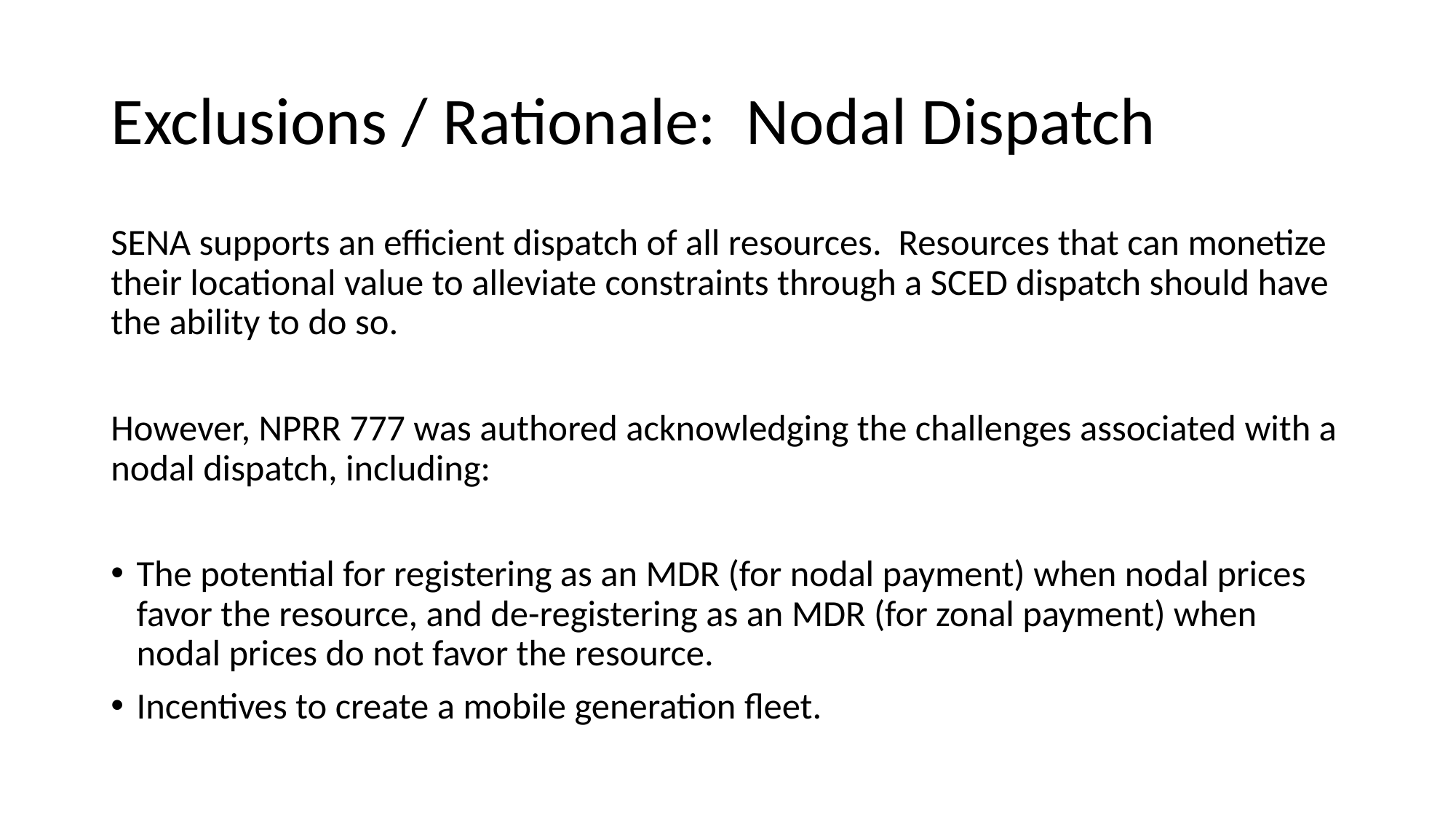

# Exclusions / Rationale:  Nodal Dispatch
SENA supports an efficient dispatch of all resources.  Resources that can monetize their locational value to alleviate constraints through a SCED dispatch should have the ability to do so.

However, NPRR 777 was authored acknowledging the challenges associated with a nodal dispatch, including:

The potential for registering as an MDR (for nodal payment) when nodal prices favor the resource, and de-registering as an MDR (for zonal payment) when nodal prices do not favor the resource.
Incentives to create a mobile generation fleet.